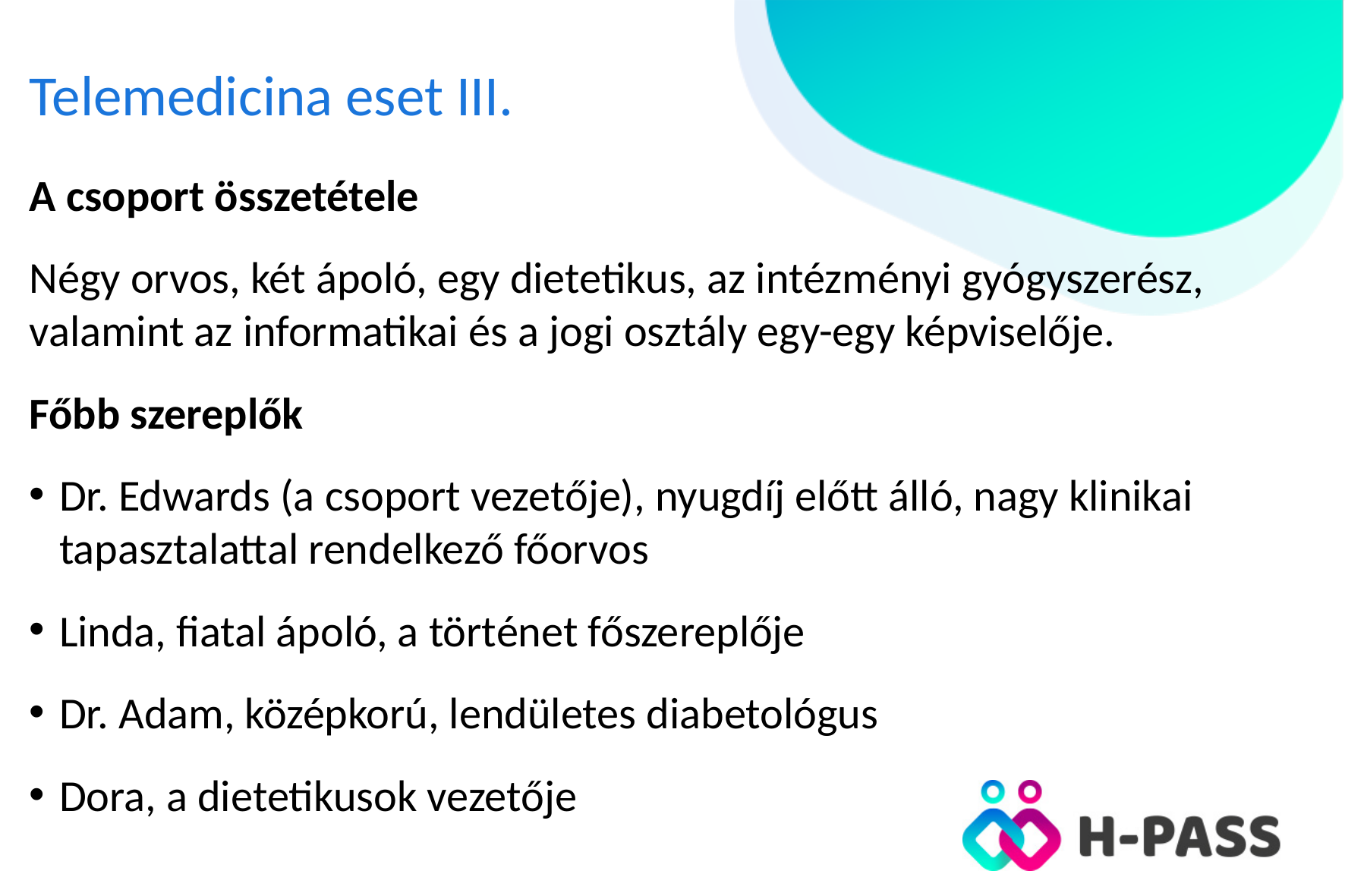

# Telemedicina eset III.
A csoport összetétele
Négy orvos, két ápoló, egy dietetikus, az intézményi gyógyszerész, valamint az informatikai és a jogi osztály egy-egy képviselője.
Főbb szereplők
Dr. Edwards (a csoport vezetője), nyugdíj előtt álló, nagy klinikai tapasztalattal rendelkező főorvos
Linda, fiatal ápoló, a történet főszereplője
Dr. Adam, középkorú, lendületes diabetológus
Dora, a dietetikusok vezetője